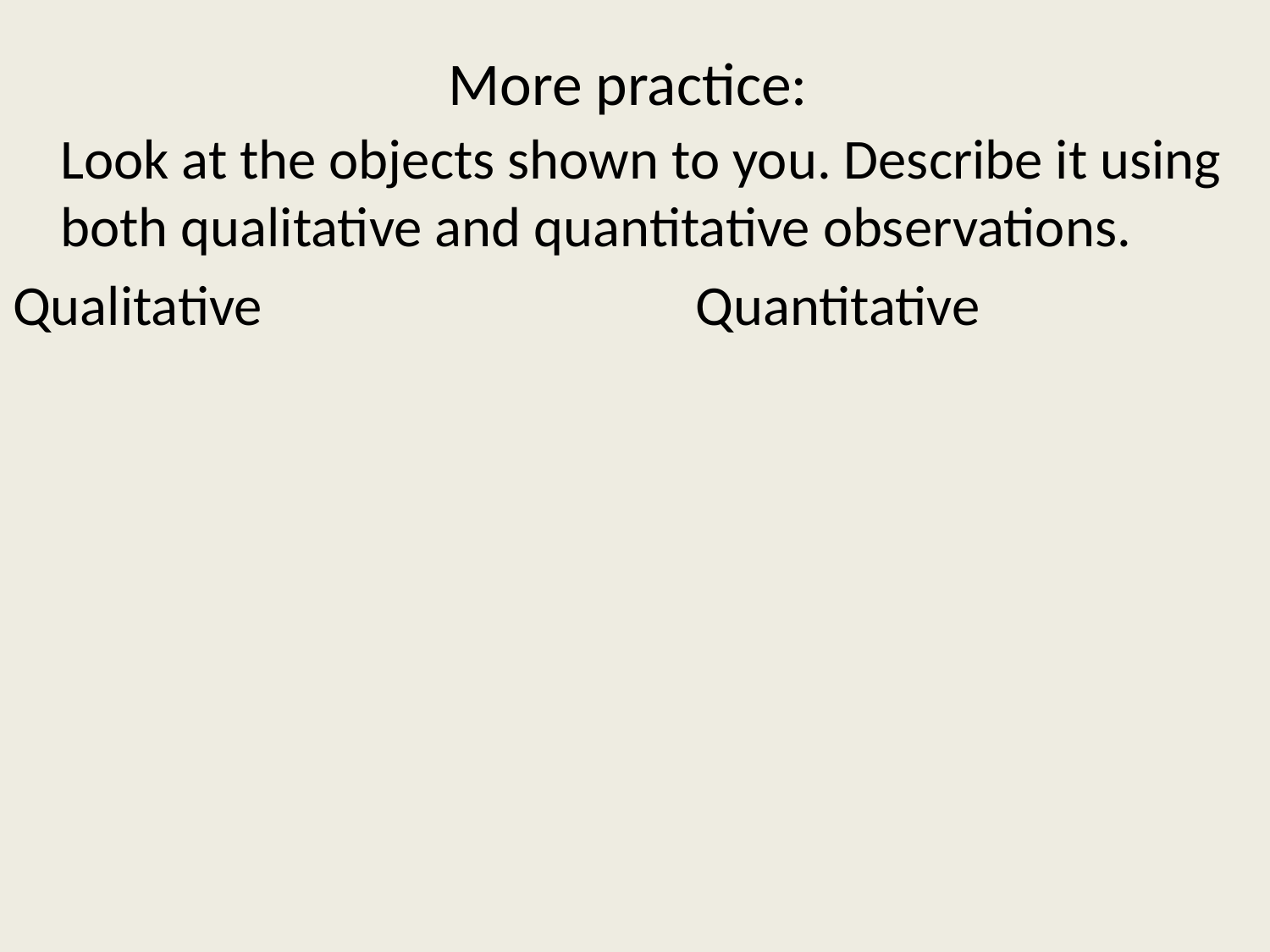

# More practice:
	Look at the objects shown to you. Describe it using both qualitative and quantitative observations.
Qualitative				Quantitative